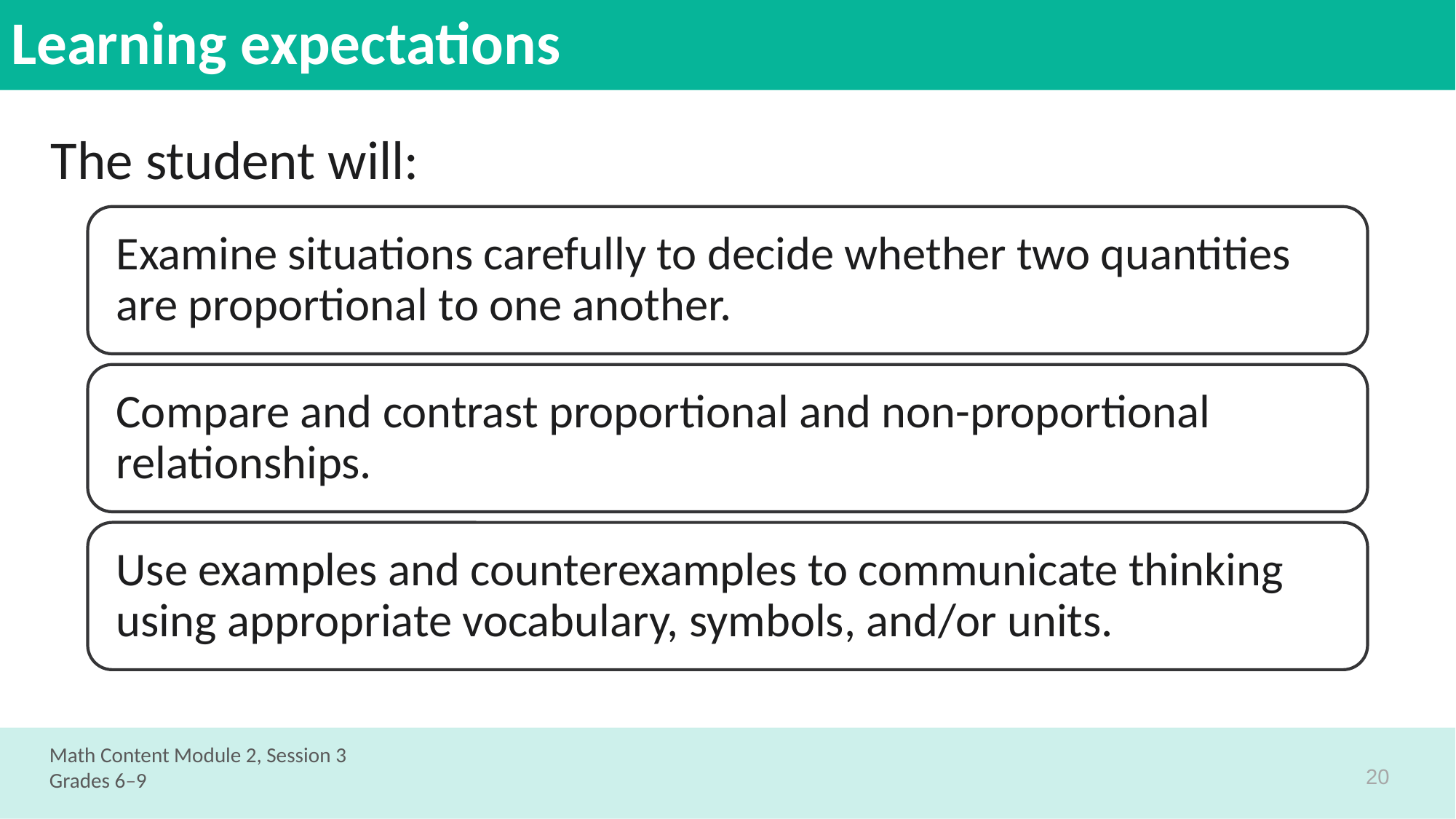

# Learning expectations
The student will:
Examine situations carefully to decide whether two quantities are proportional to one another.
Compare and contrast proportional and non-proportional relationships.
Use examples and counterexamples to communicate thinking using appropriate vocabulary, symbols, and/or units.
Math Content Module 2, Session 3
Grades 6–9
20